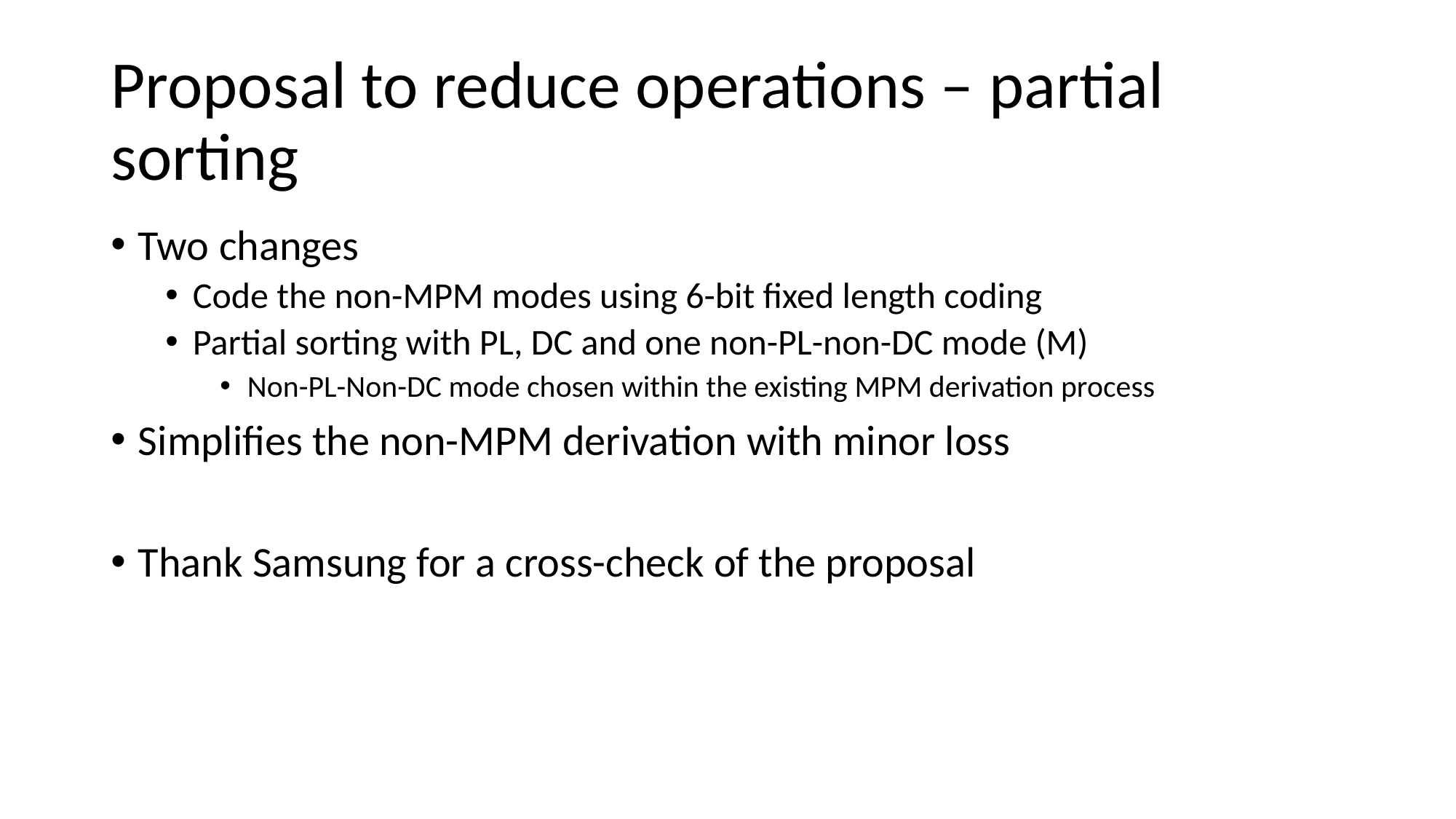

# Proposal to reduce operations – partial sorting
Two changes
Code the non-MPM modes using 6-bit fixed length coding
Partial sorting with PL, DC and one non-PL-non-DC mode (M)
Non-PL-Non-DC mode chosen within the existing MPM derivation process
Simplifies the non-MPM derivation with minor loss

Thank Samsung for a cross-check of the proposal